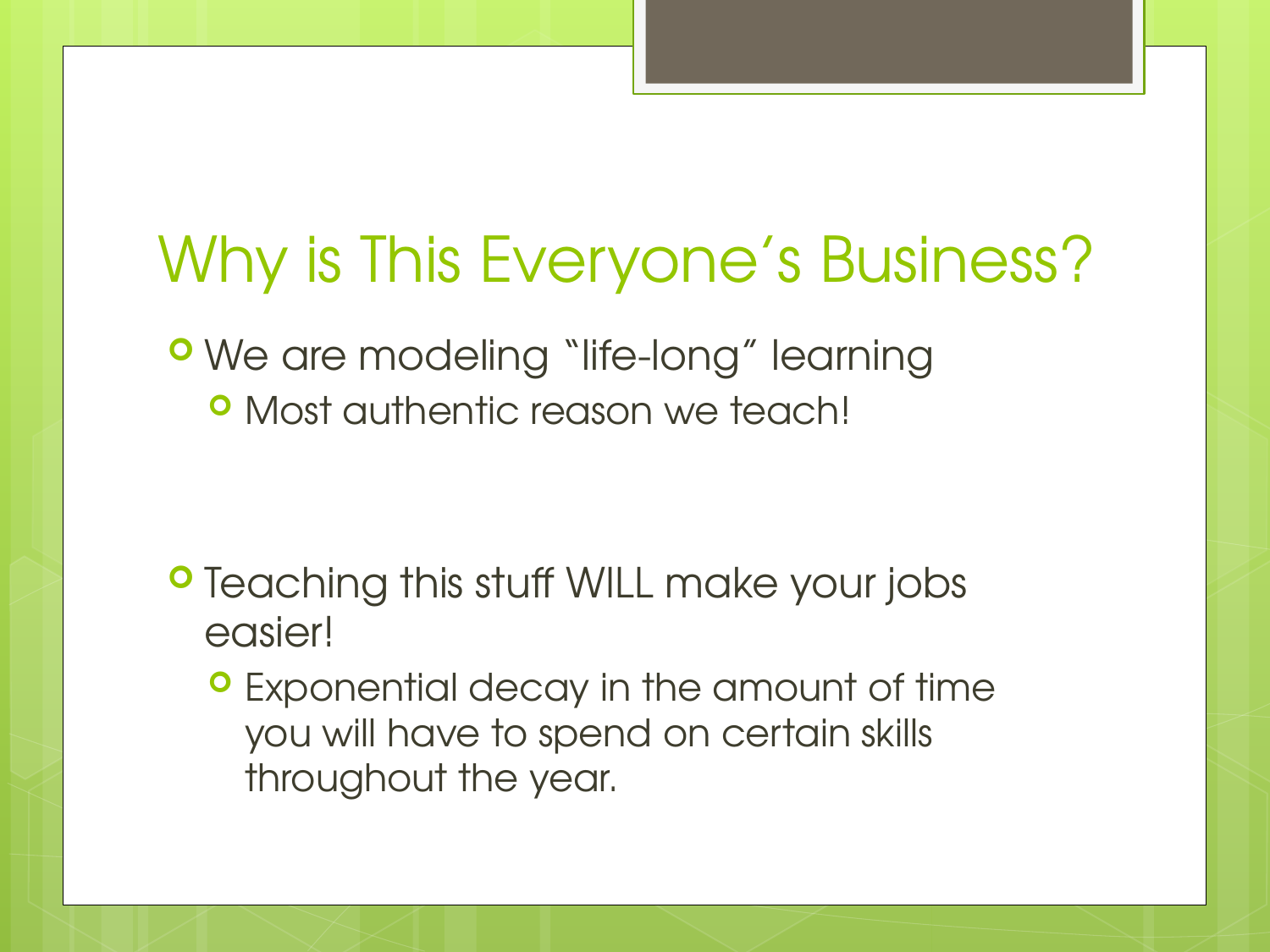

# Why is This Everyone’s Business?
We are modeling “life-long” learning
Most authentic reason we teach!

Teaching this stuff WILL make your jobs easier!
Exponential decay in the amount of time you will have to spend on certain skills throughout the year.